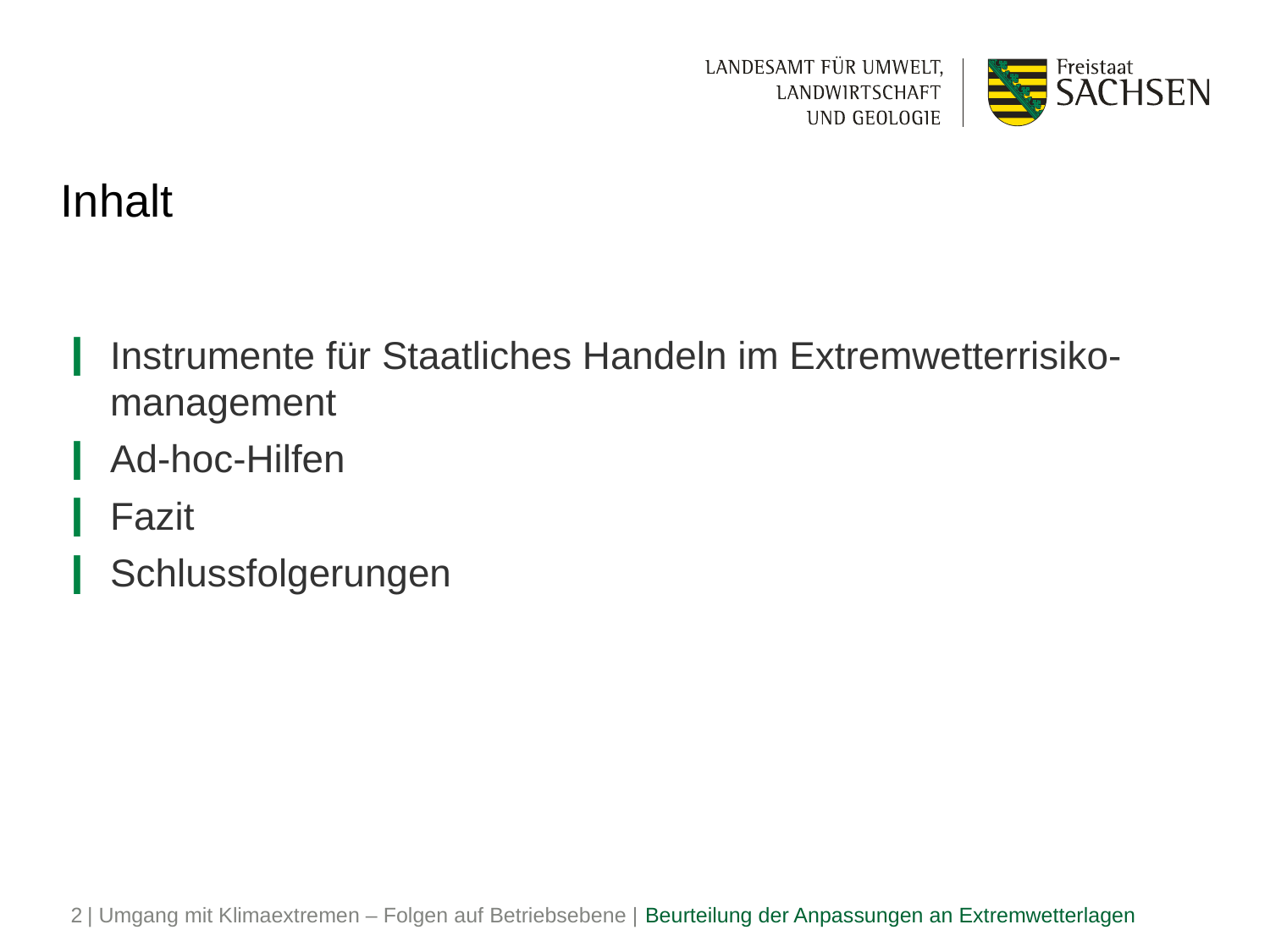

# Inhalt
Instrumente für Staatliches Handeln im Extremwetterrisiko-management
Ad-hoc-Hilfen
Fazit
Schlussfolgerungen